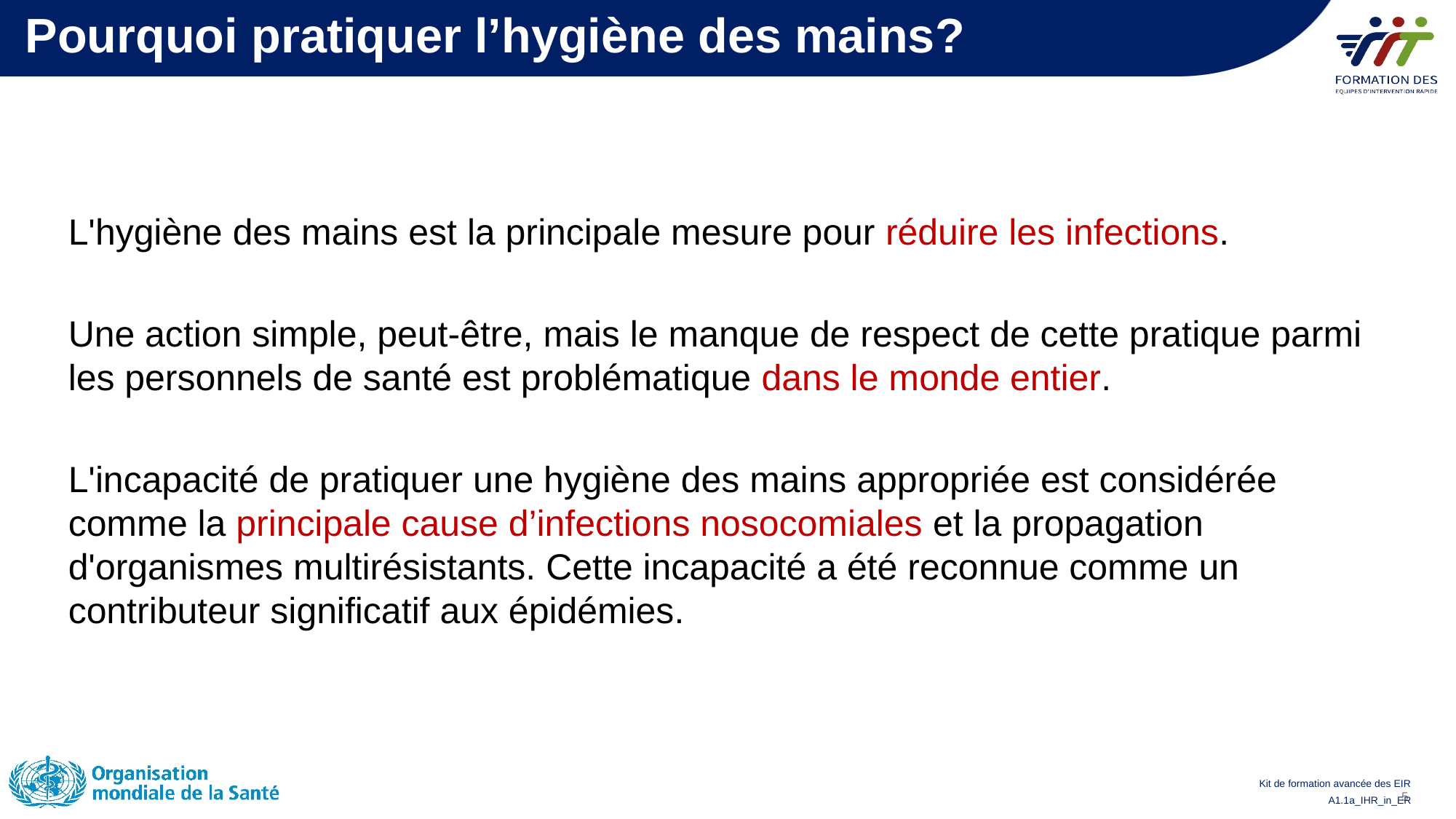

Pourquoi pratiquer l’hygiène des mains?
L'hygiène des mains est la principale mesure pour réduire les infections.

Une action simple, peut-être, mais le manque de respect de cette pratique parmi les personnels de santé est problématique dans le monde entier.

L'incapacité de pratiquer une hygiène des mains appropriée est considérée comme la principale cause d’infections nosocomiales et la propagation d'organismes multirésistants. Cette incapacité a été reconnue comme un contributeur significatif aux épidémies.